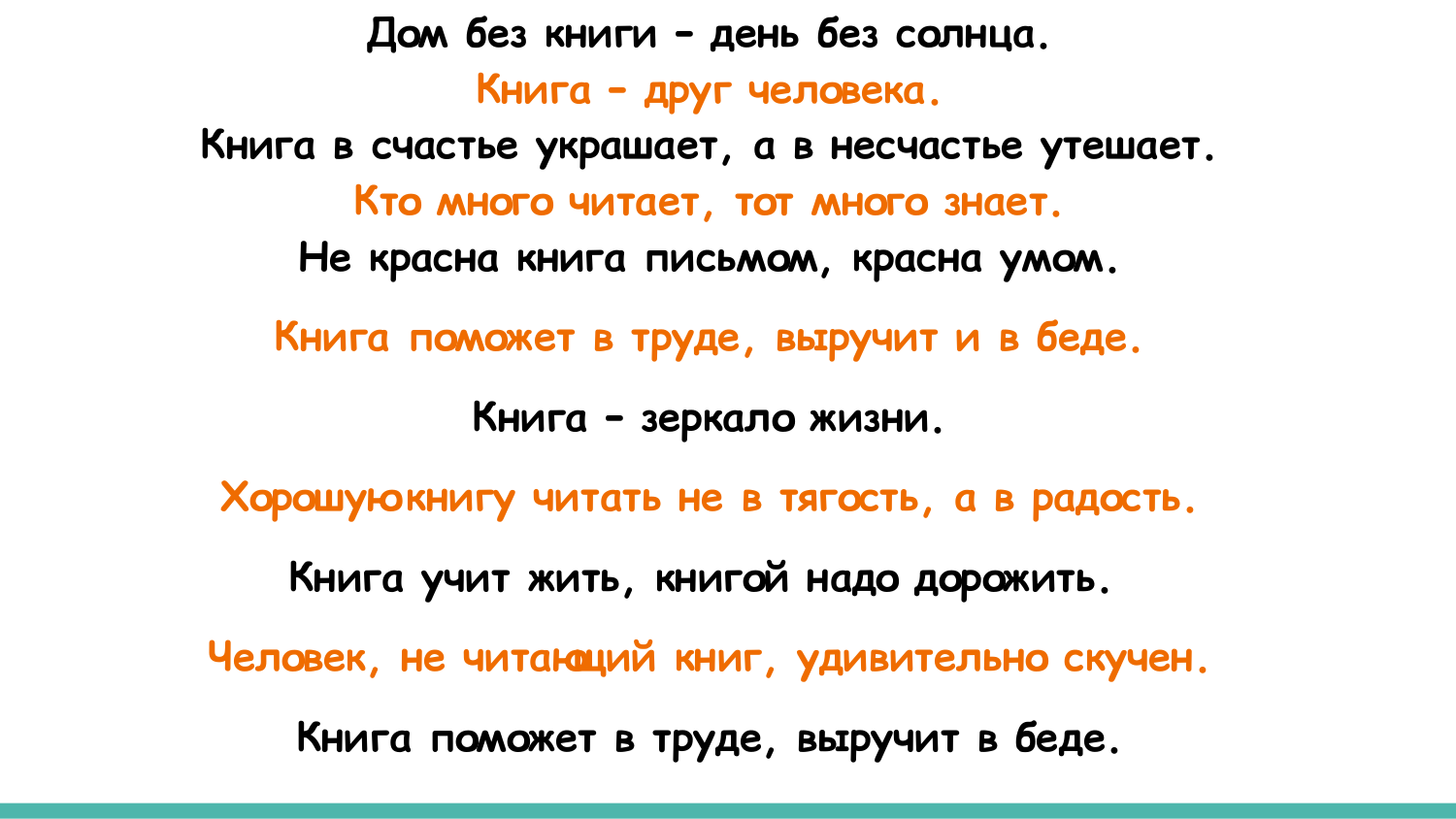

Дом без книги – день без солнца.
Книга – друг человека.
Книга в счастье украшает, а в несчастье утешает.
Кто много читает, тот много знает.
Не красна книга письмом, красна умом.
Книга поможет в труде, выручит и в беде.
Книга – зеркало жизни.
Хорошую книгу читать не в тягость, а в радость.
Книга учит жить, книгой надо дорожить.
Человек, не читающий книг, удивительно скучен.
Книга поможет в труде, выручит в беде.